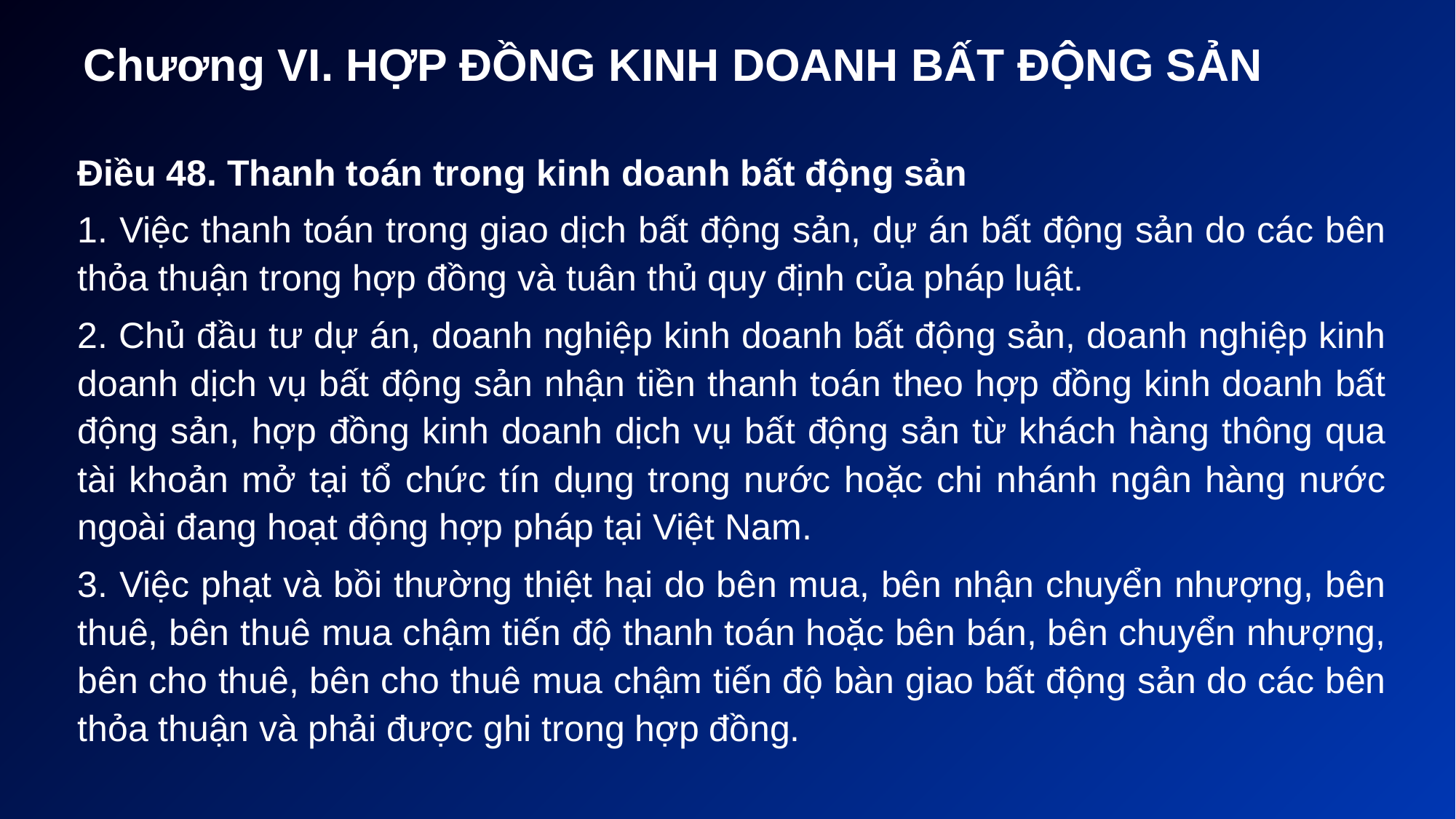

# Chương VI. HỢP ĐỒNG KINH DOANH BẤT ĐỘNG SẢN
Điều 48. Thanh toán trong kinh doanh bất động sản
1. Việc thanh toán trong giao dịch bất động sản, dự án bất động sản do các bên thỏa thuận trong hợp đồng và tuân thủ quy định của pháp luật.
2. Chủ đầu tư dự án, doanh nghiệp kinh doanh bất động sản, doanh nghiệp kinh doanh dịch vụ bất động sản nhận tiền thanh toán theo hợp đồng kinh doanh bất động sản, hợp đồng kinh doanh dịch vụ bất động sản từ khách hàng thông qua tài khoản mở tại tổ chức tín dụng trong nước hoặc chi nhánh ngân hàng nước ngoài đang hoạt động hợp pháp tại Việt Nam.
3. Việc phạt và bồi thường thiệt hại do bên mua, bên nhận chuyển nhượng, bên thuê, bên thuê mua chậm tiến độ thanh toán hoặc bên bán, bên chuyển nhượng, bên cho thuê, bên cho thuê mua chậm tiến độ bàn giao bất động sản do các bên thỏa thuận và phải được ghi trong hợp đồng.